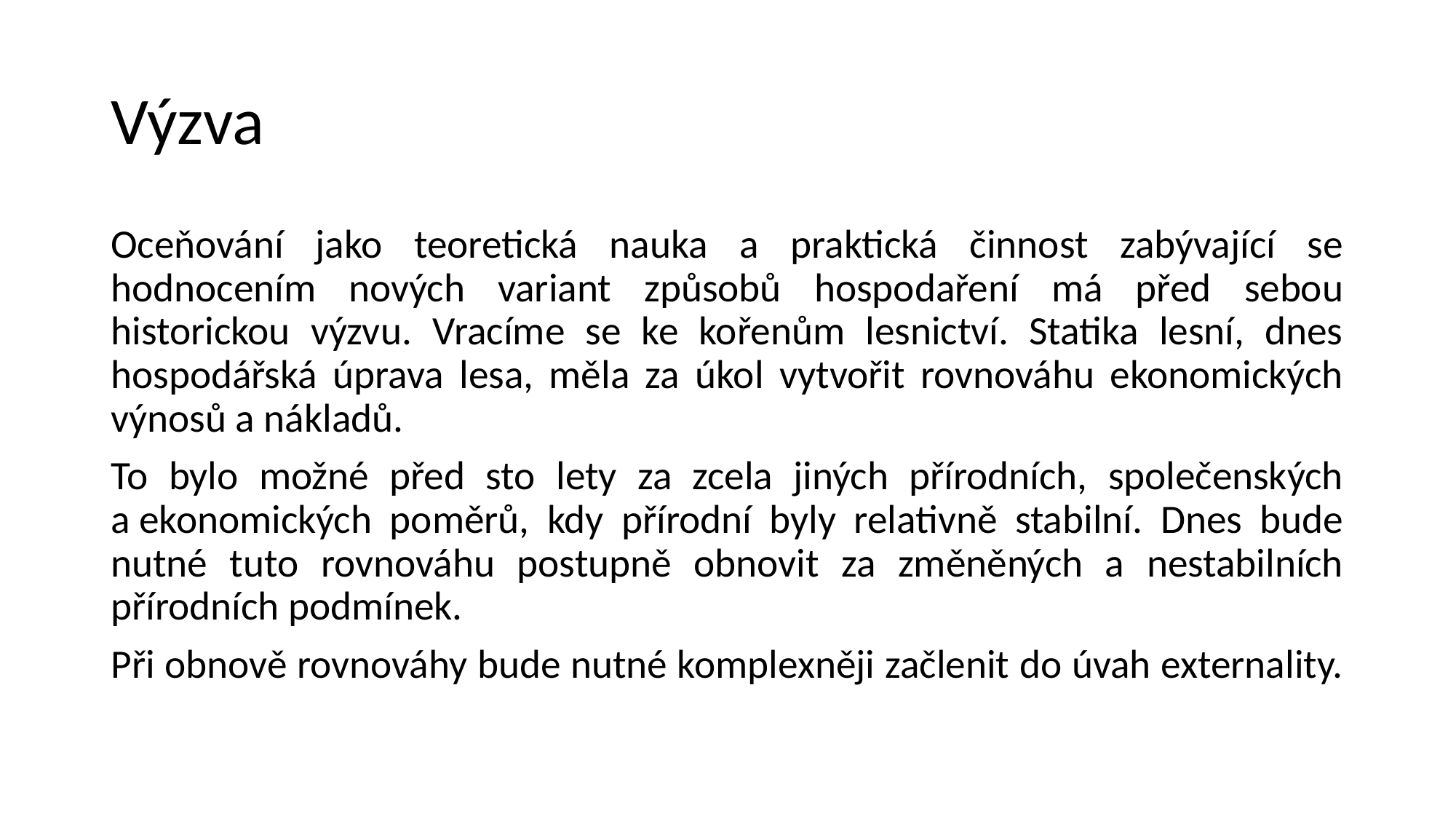

# Výzva
Oceňování jako teoretická nauka a praktická činnost zabývající se hodnocením nových variant způsobů hospodaření má před sebou historickou výzvu. Vracíme se ke kořenům lesnictví. Statika lesní, dnes hospodářská úprava lesa, měla za úkol vytvořit rovnováhu ekonomických výnosů a nákladů.
To bylo možné před sto lety za zcela jiných přírodních, společenských a ekonomických poměrů, kdy přírodní byly relativně stabilní. Dnes bude nutné tuto rovnováhu postupně obnovit za změněných a nestabilních přírodních podmínek.
Při obnově rovnováhy bude nutné komplexněji začlenit do úvah externality.